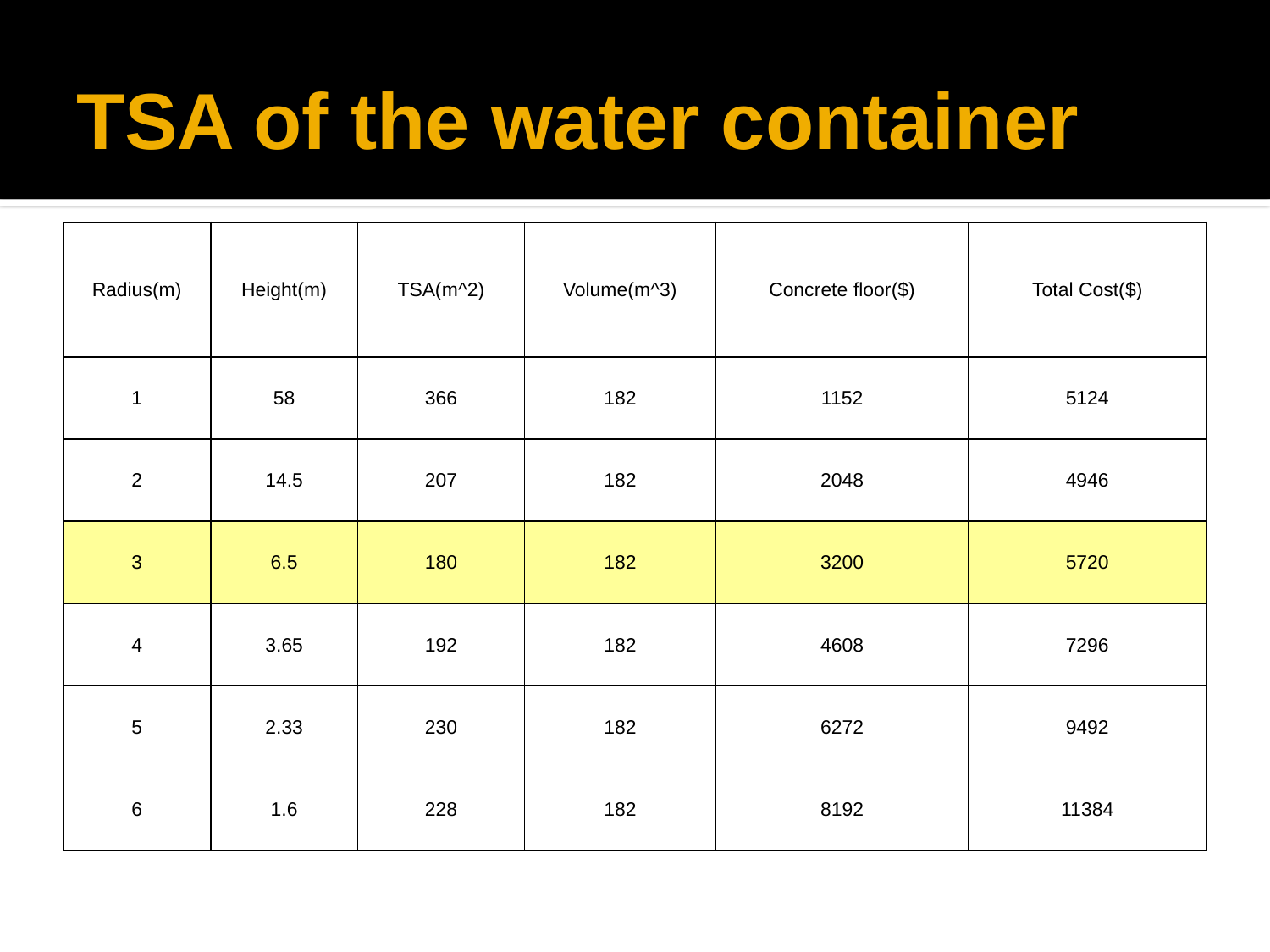

# TSA of the water container
| Radius(m) | Height(m) | TSA(m^2) | Volume(m^3) | Concrete floor($) | Total Cost($) |
| --- | --- | --- | --- | --- | --- |
| 1 | 58 | 366 | 182 | 1152 | 5124 |
| 2 | 14.5 | 207 | 182 | 2048 | 4946 |
| 3 | 6.5 | 180 | 182 | 3200 | 5720 |
| 4 | 3.65 | 192 | 182 | 4608 | 7296 |
| 5 | 2.33 | 230 | 182 | 6272 | 9492 |
| 6 | 1.6 | 228 | 182 | 8192 | 11384 |